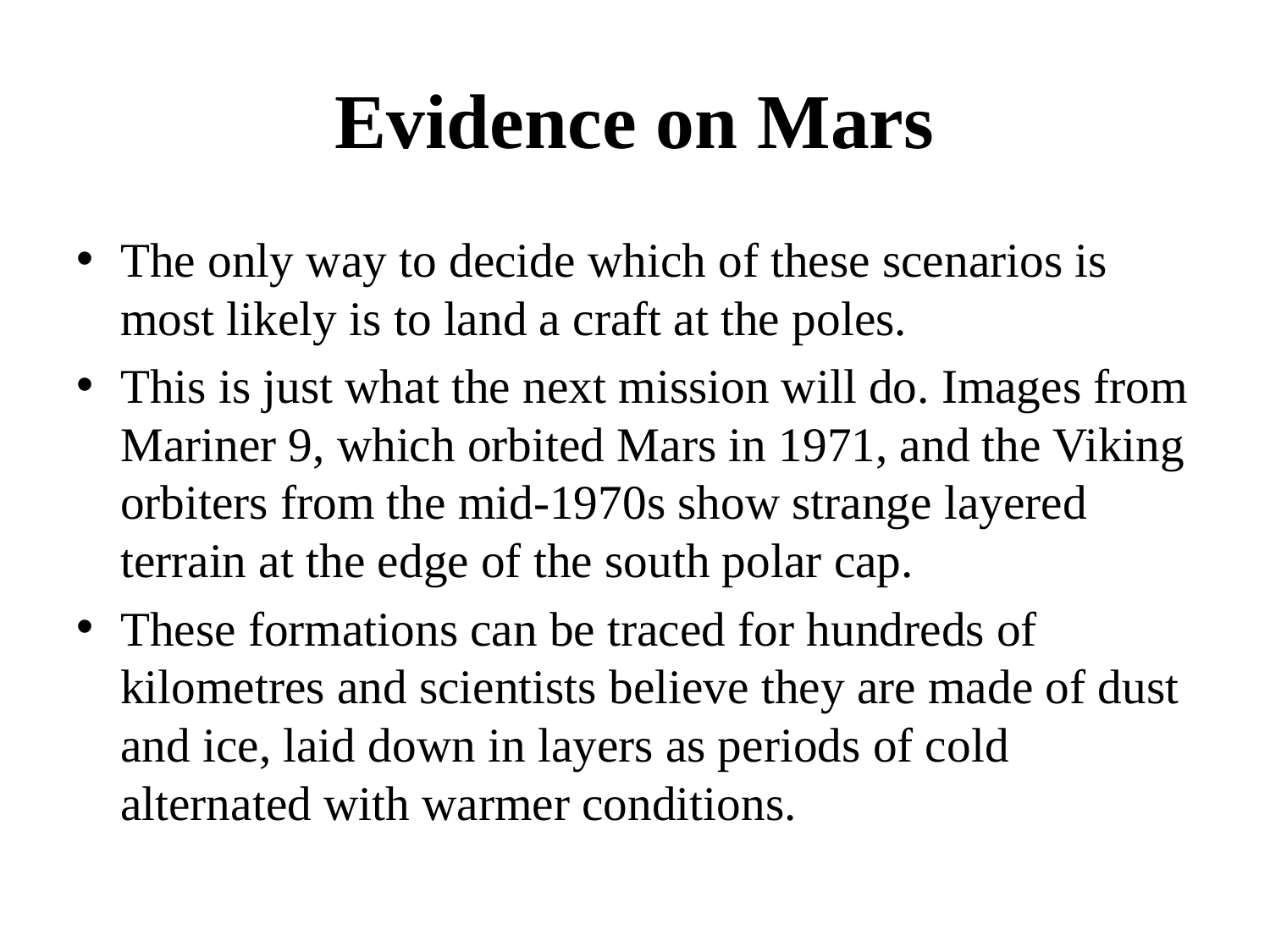

# Evidence on Mars
The only way to decide which of these scenarios is most likely is to land a craft at the poles.
This is just what the next mission will do. Images from Mariner 9, which orbited Mars in 1971, and the Viking orbiters from the mid-1970s show strange layered terrain at the edge of the south polar cap.
These formations can be traced for hundreds of kilometres and scientists believe they are made of dust and ice, laid down in layers as periods of cold alternated with warmer conditions.